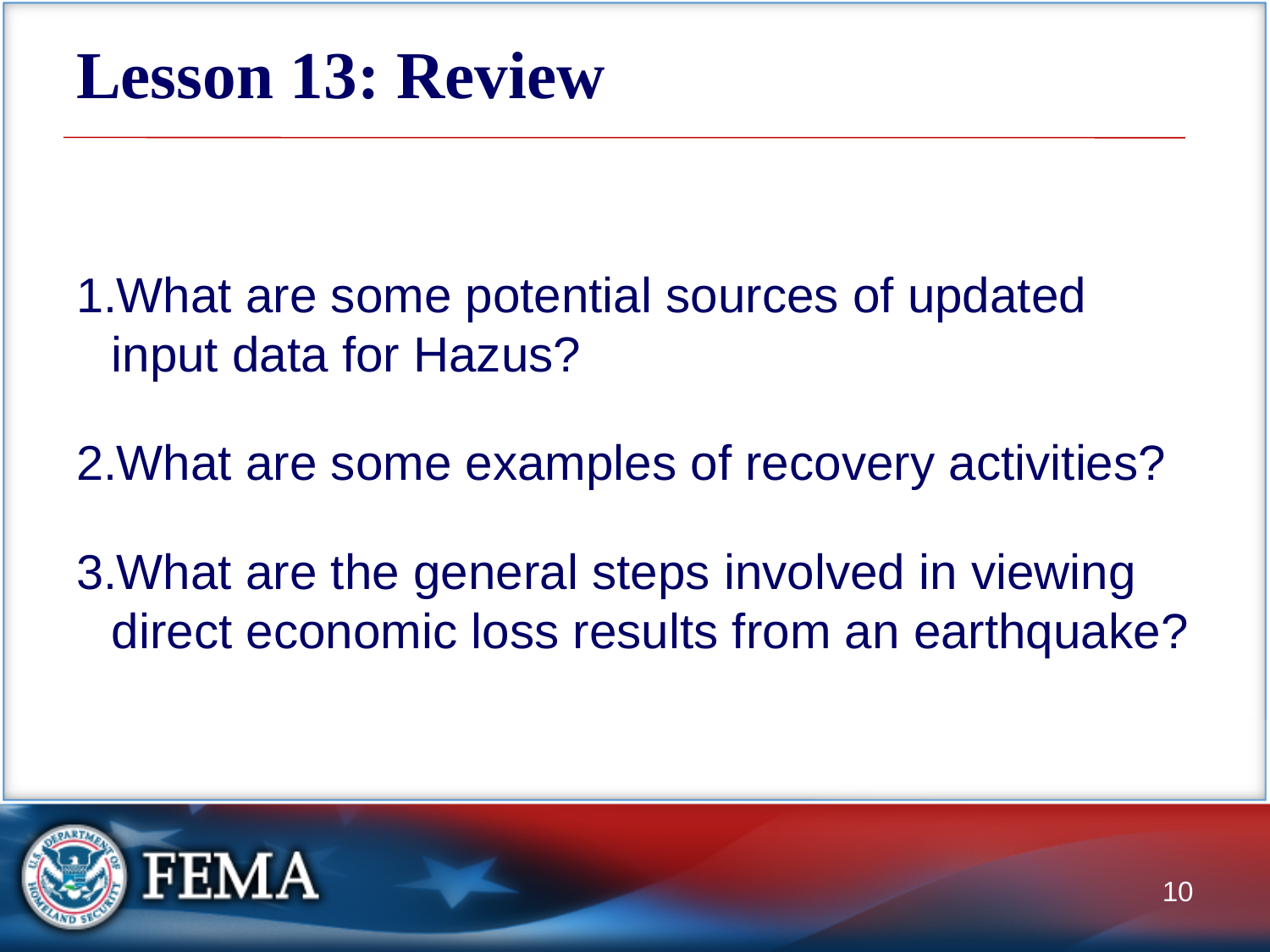

# Lesson 13: Review

What are some potential sources of updated input data for Hazus?
What are some examples of recovery activities?
What are the general steps involved in viewing direct economic loss results from an earthquake?
10